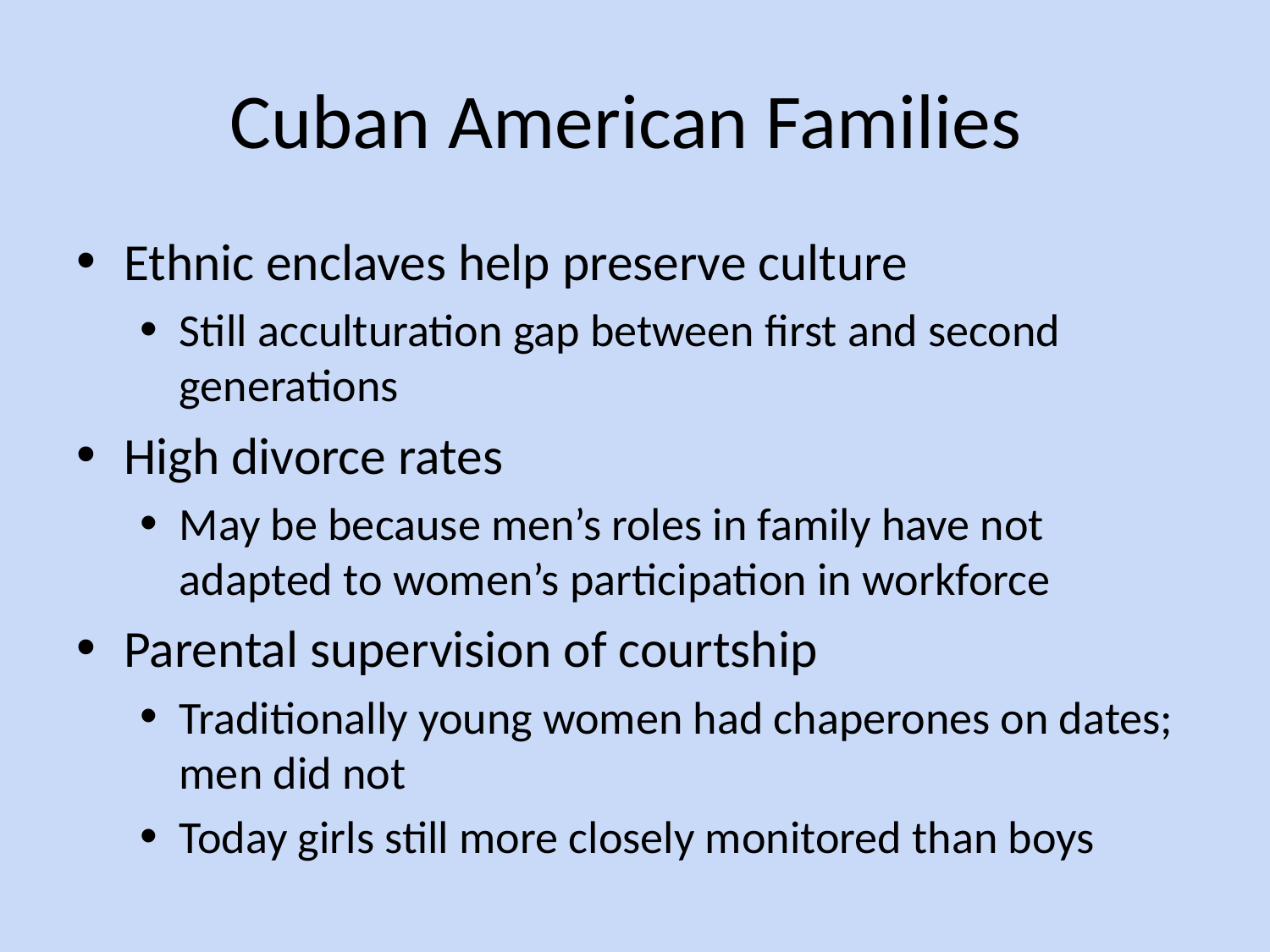

# Cuban American Families
Ethnic enclaves help preserve culture
Still acculturation gap between first and second generations
High divorce rates
May be because men’s roles in family have not adapted to women’s participation in workforce
Parental supervision of courtship
Traditionally young women had chaperones on dates; men did not
Today girls still more closely monitored than boys